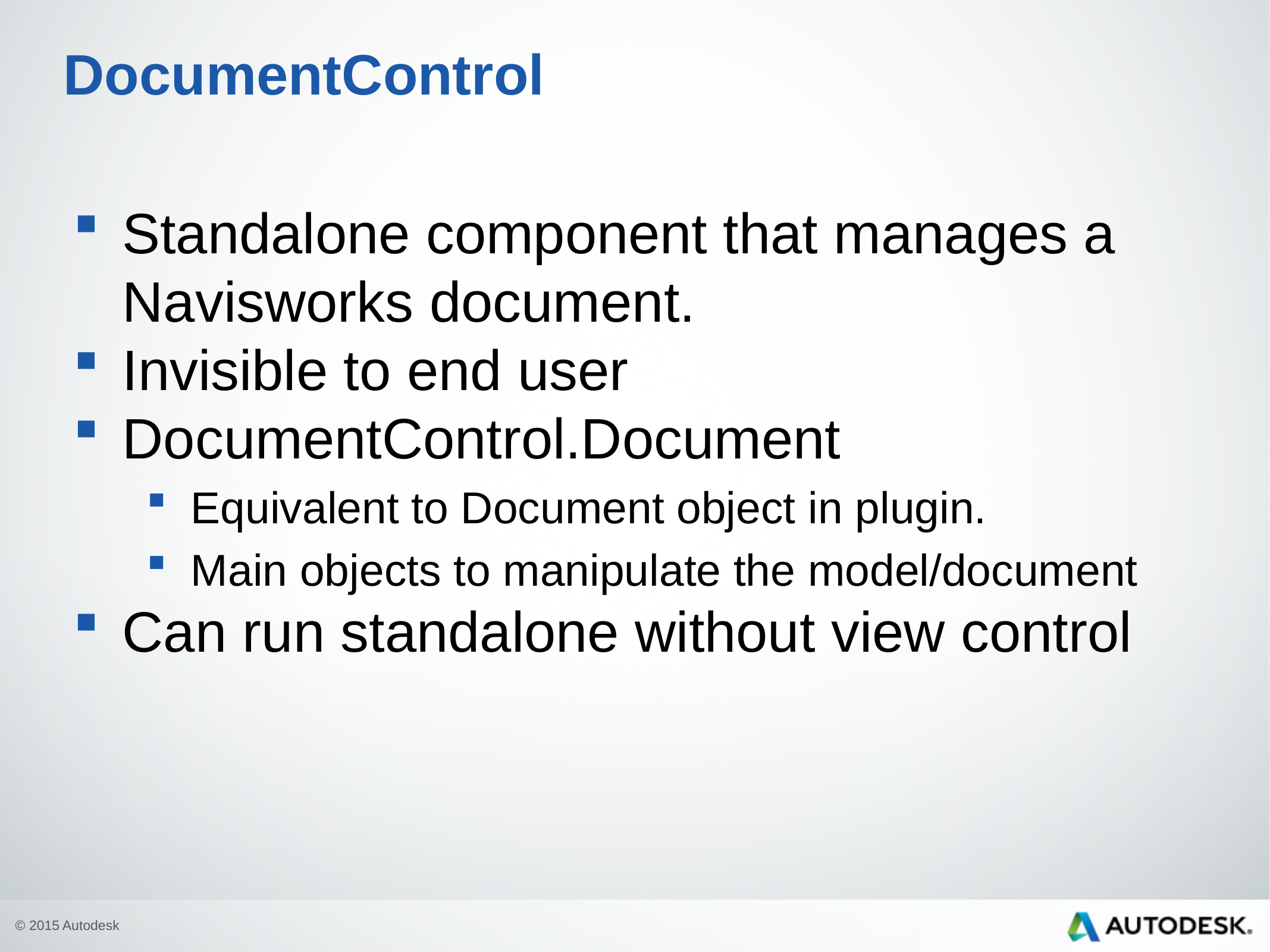

# DocumentControl
Standalone component that manages a Navisworks document.
Invisible to end user
DocumentControl.Document
Equivalent to Document object in plugin.
Main objects to manipulate the model/document
Can run standalone without view control